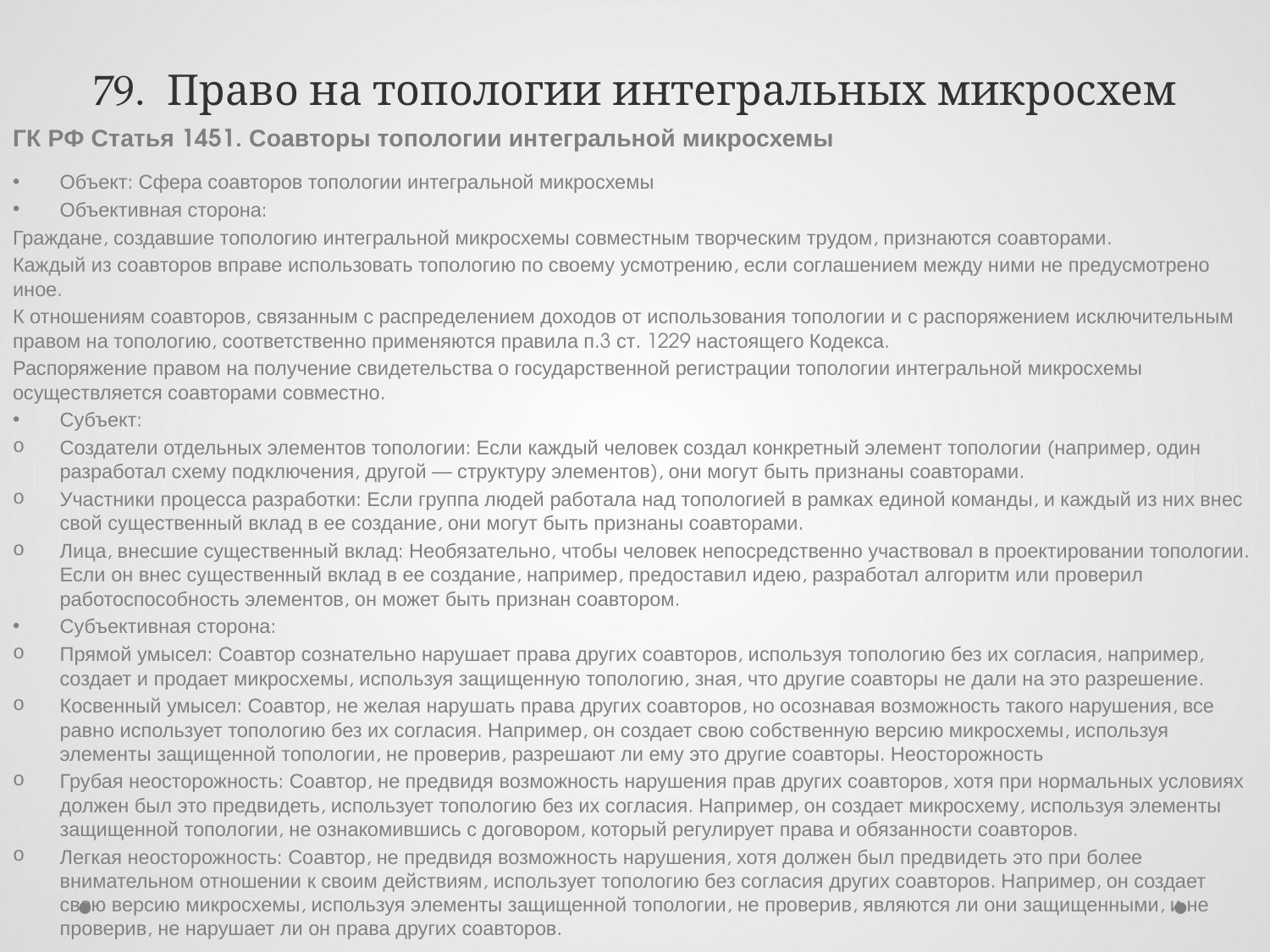

# 79.  Право на топологии интегральных микросхем
ГК РФ Статья 1451. Соавторы топологии интегральной микросхемы
Объект: Сфера соавторов топологии интегральной микросхемы
Объективная сторона:
Граждане, создавшие топологию интегральной микросхемы совместным творческим трудом, признаются соавторами.
Каждый из соавторов вправе использовать топологию по своему усмотрению, если соглашением между ними не предусмотрено иное.
К отношениям соавторов, связанным с распределением доходов от использования топологии и с распоряжением исключительным правом на топологию, соответственно применяются правила п.3 ст. 1229 настоящего Кодекса.
Распоряжение правом на получение свидетельства о государственной регистрации топологии интегральной микросхемы осуществляется соавторами совместно.
Субъект:
Создатели отдельных элементов топологии: Если каждый человек создал конкретный элемент топологии (например, один разработал схему подключения, другой — структуру элементов), они могут быть признаны соавторами.
Участники процесса разработки: Если группа людей работала над топологией в рамках единой команды, и каждый из них внес свой существенный вклад в ее создание, они могут быть признаны соавторами.
Лица, внесшие существенный вклад: Необязательно, чтобы человек непосредственно участвовал в проектировании топологии. Если он внес существенный вклад в ее создание, например, предоставил идею, разработал алгоритм или проверил работоспособность элементов, он может быть признан соавтором.
Субъективная сторона:
Прямой умысел: Соавтор сознательно нарушает права других соавторов, используя топологию без их согласия, например, создает и продает микросхемы, используя защищенную топологию, зная, что другие соавторы не дали на это разрешение.
Косвенный умысел: Соавтор, не желая нарушать права других соавторов, но осознавая возможность такого нарушения, все равно использует топологию без их согласия. Например, он создает свою собственную версию микросхемы, используя элементы защищенной топологии, не проверив, разрешают ли ему это другие соавторы. Неосторожность
Грубая неосторожность: Соавтор, не предвидя возможность нарушения прав других соавторов, хотя при нормальных условиях должен был это предвидеть, использует топологию без их согласия. Например, он создает микросхему, используя элементы защищенной топологии, не ознакомившись с договором, который регулирует права и обязанности соавторов.
Легкая неосторожность: Соавтор, не предвидя возможность нарушения, хотя должен был предвидеть это при более внимательном отношении к своим действиям, использует топологию без согласия других соавторов. Например, он создает свою версию микросхемы, используя элементы защищенной топологии, не проверив, являются ли они защищенными, и не проверив, не нарушает ли он права других соавторов.